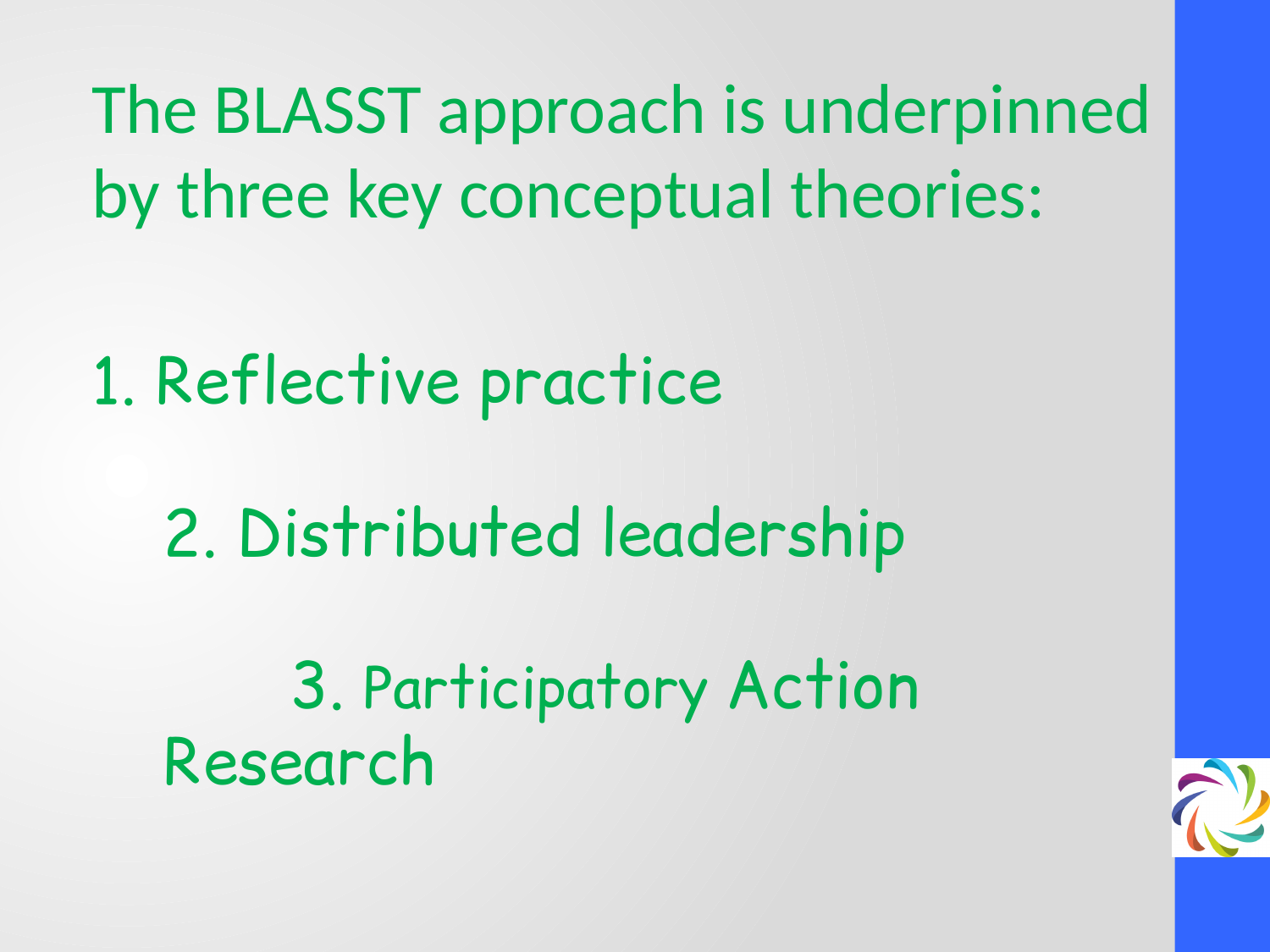

The BLASST approach is underpinned by three key conceptual theories:

1. Reflective practice

	2. Distributed leadership

		3. Participatory Action Research